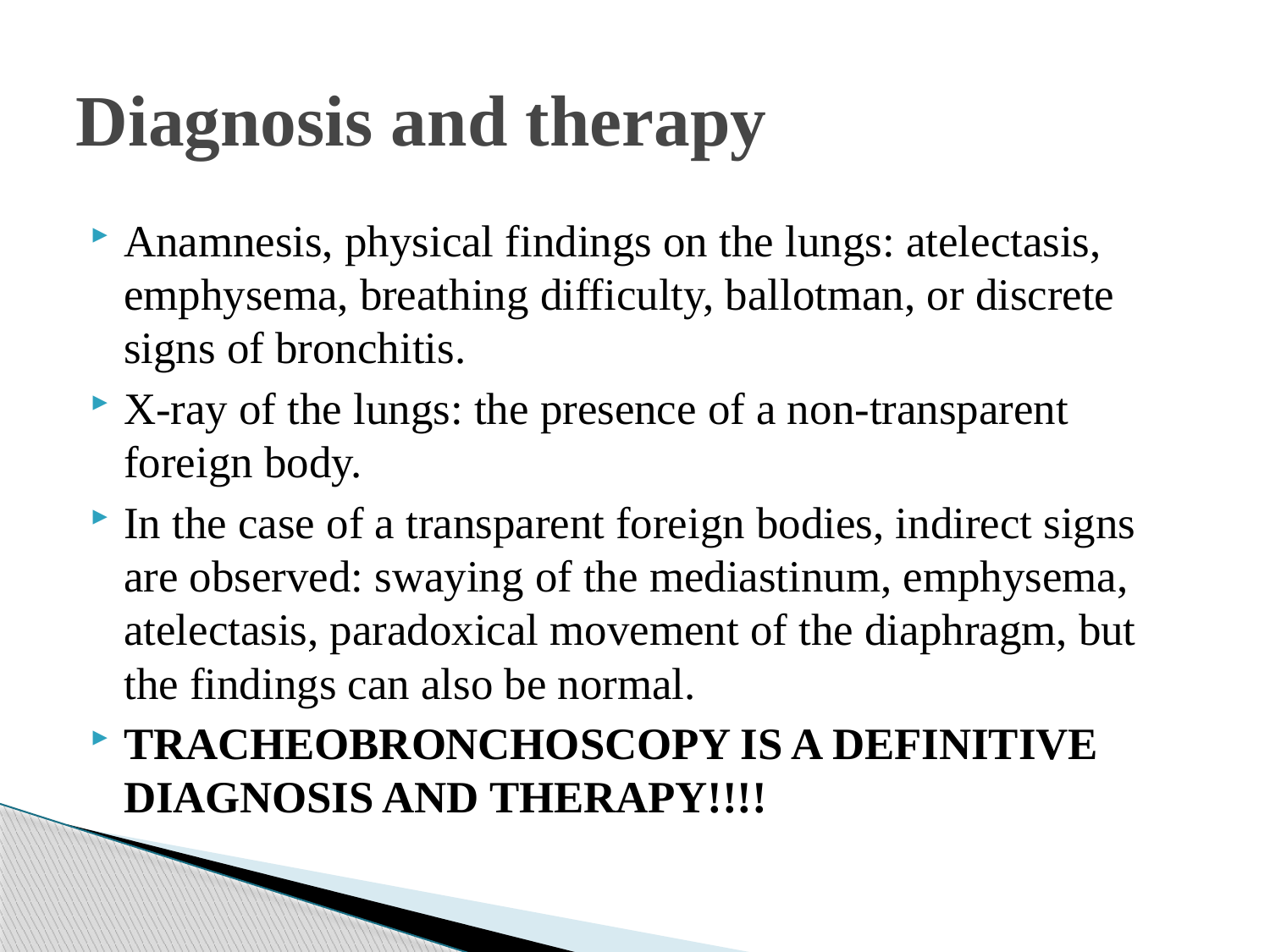

# Diagnosis and therapy
Anamnesis, physical findings on the lungs: atelectasis, emphysema, breathing difficulty, ballotman, or discrete signs of bronchitis.
X-ray of the lungs: the presence of a non-transparent foreign body.
In the case of a transparent foreign bodies, indirect signs are observed: swaying of the mediastinum, emphysema, atelectasis, paradoxical movement of the diaphragm, but the findings can also be normal.
TRACHEOBRONCHOSCOPY IS A DEFINITIVE DIAGNOSIS AND THERAPY!!!!